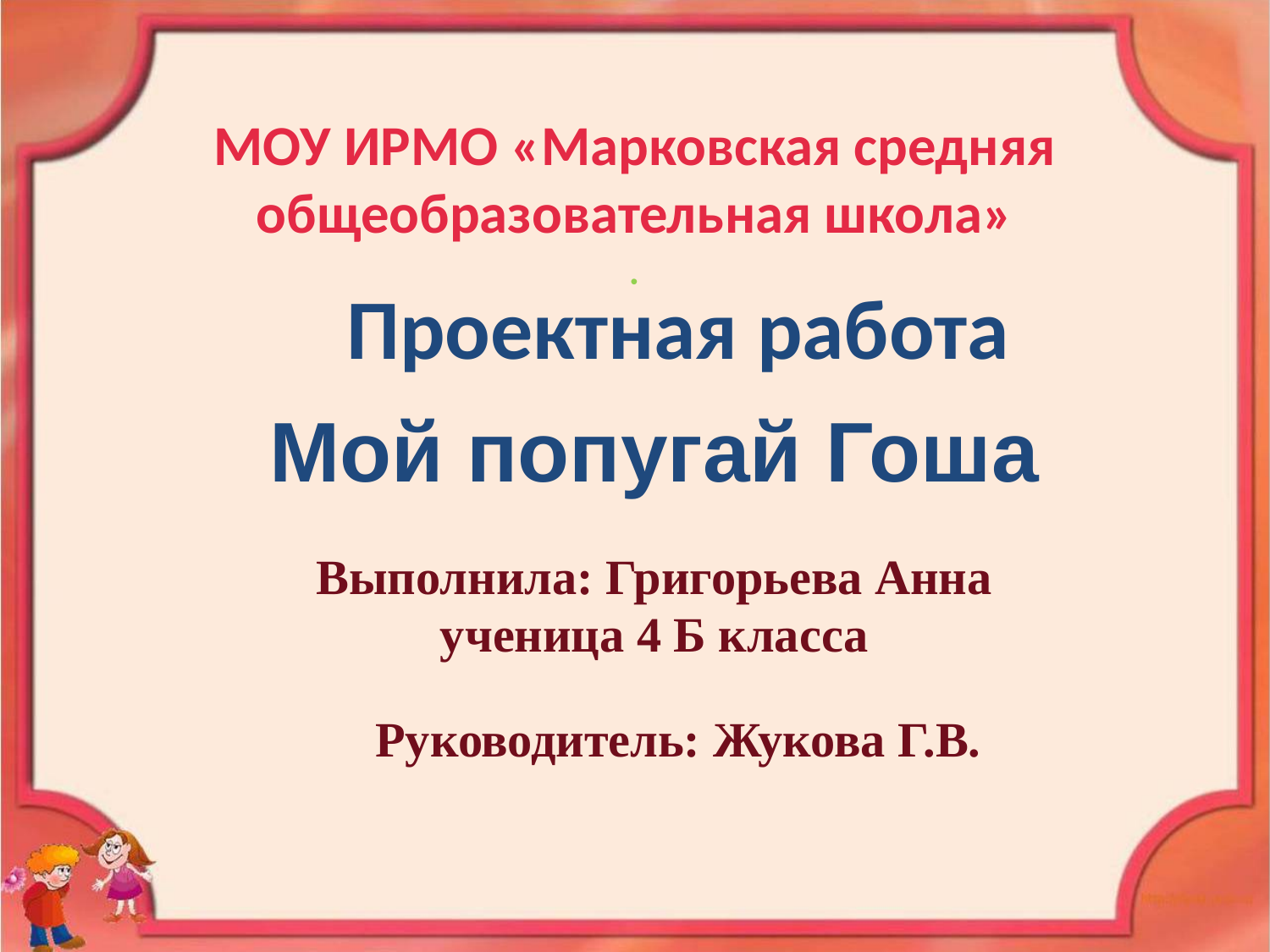

# МОУ ИРМО «Марковская средняя общеобразовательная школа»
Проектная работа

Мой попугай Гоша

Выполнила: Григорьева Анна
ученица 4 Б класса
Руководитель: Жукова Г.В.